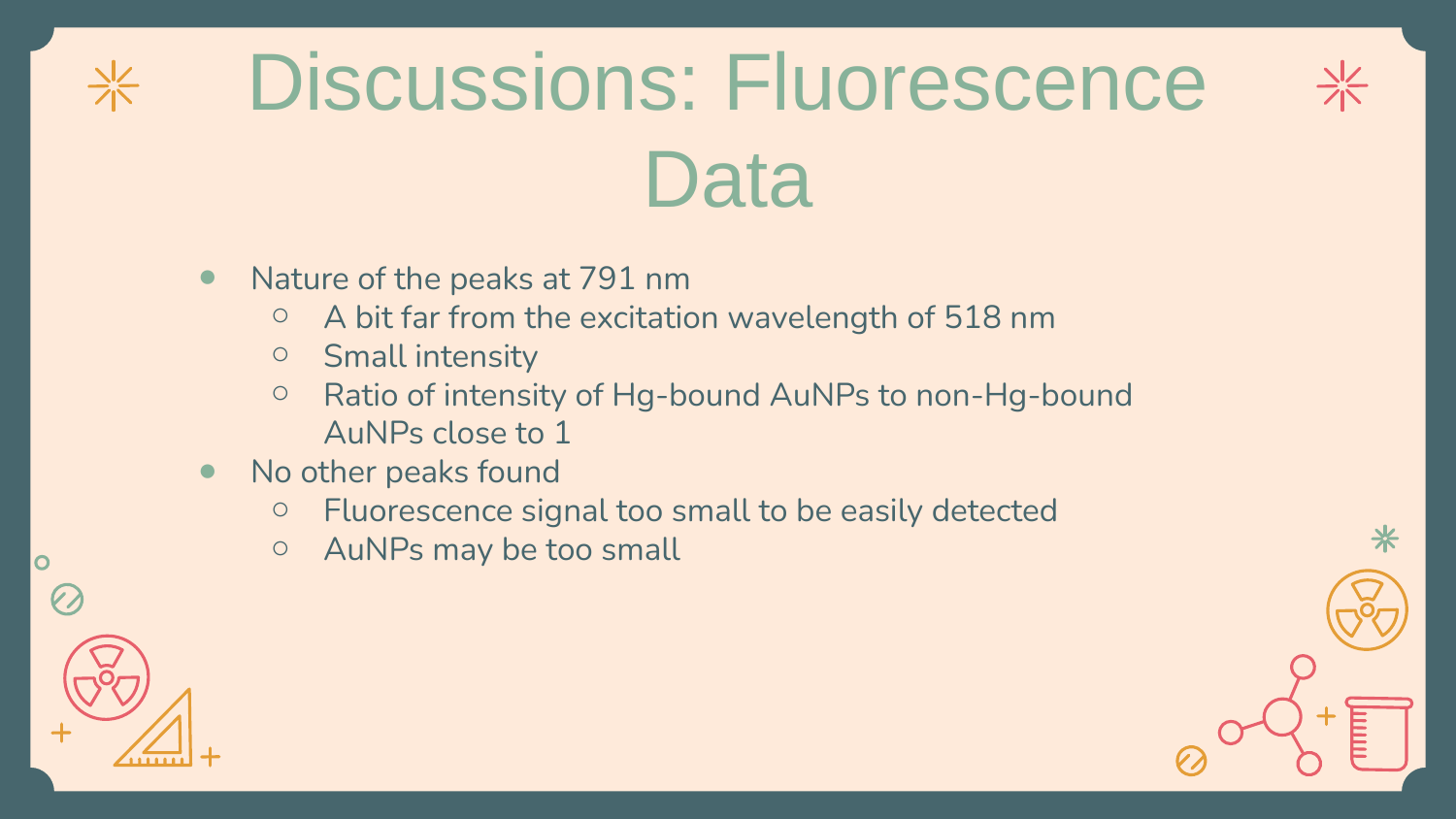

# Discussions: Fluorescence Data
Nature of the peaks at 791 nm
A bit far from the excitation wavelength of 518 nm
Small intensity
Ratio of intensity of Hg-bound AuNPs to non-Hg-bound AuNPs close to 1
No other peaks found
Fluorescence signal too small to be easily detected
AuNPs may be too small